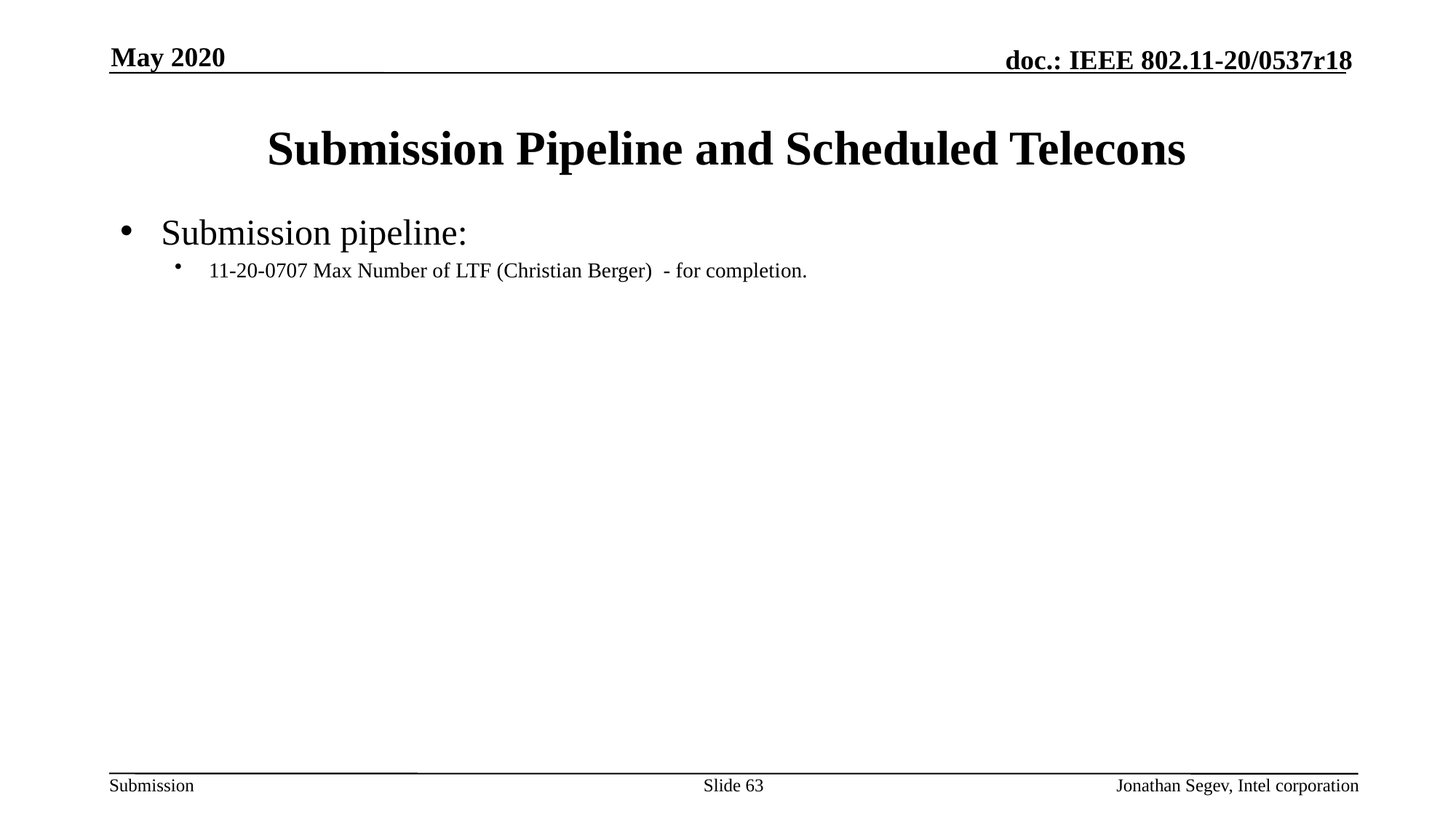

May 2020
# Submission Pipeline and Scheduled Telecons
Submission pipeline:
11-20-0707 Max Number of LTF (Christian Berger)  - for completion.

Slide 63
Jonathan Segev, Intel corporation